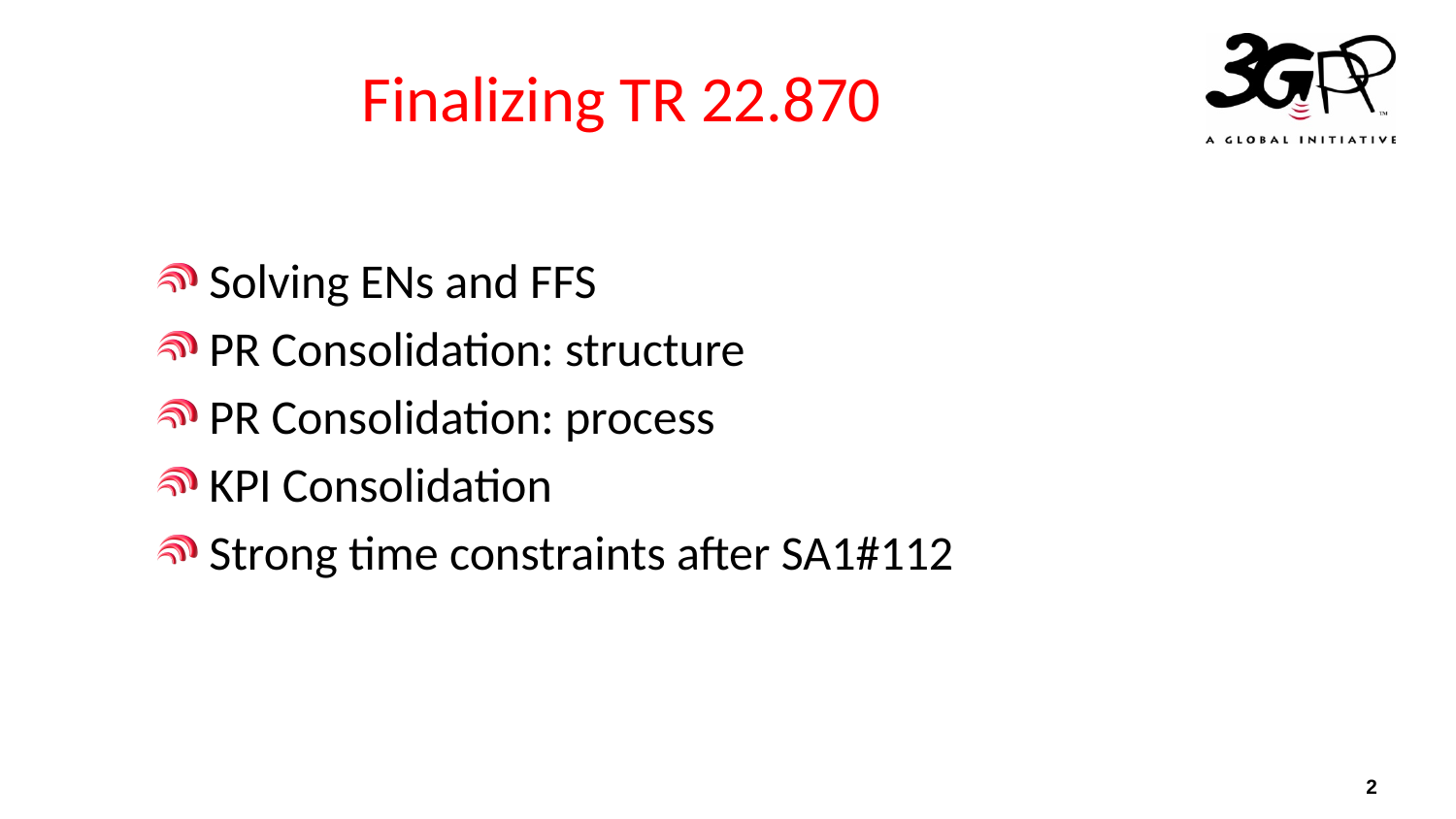

# Finalizing TR 22.870
Solving ENs and FFS
PR Consolidation: structure
PR Consolidation: process
KPI Consolidation
Strong time constraints after SA1#112